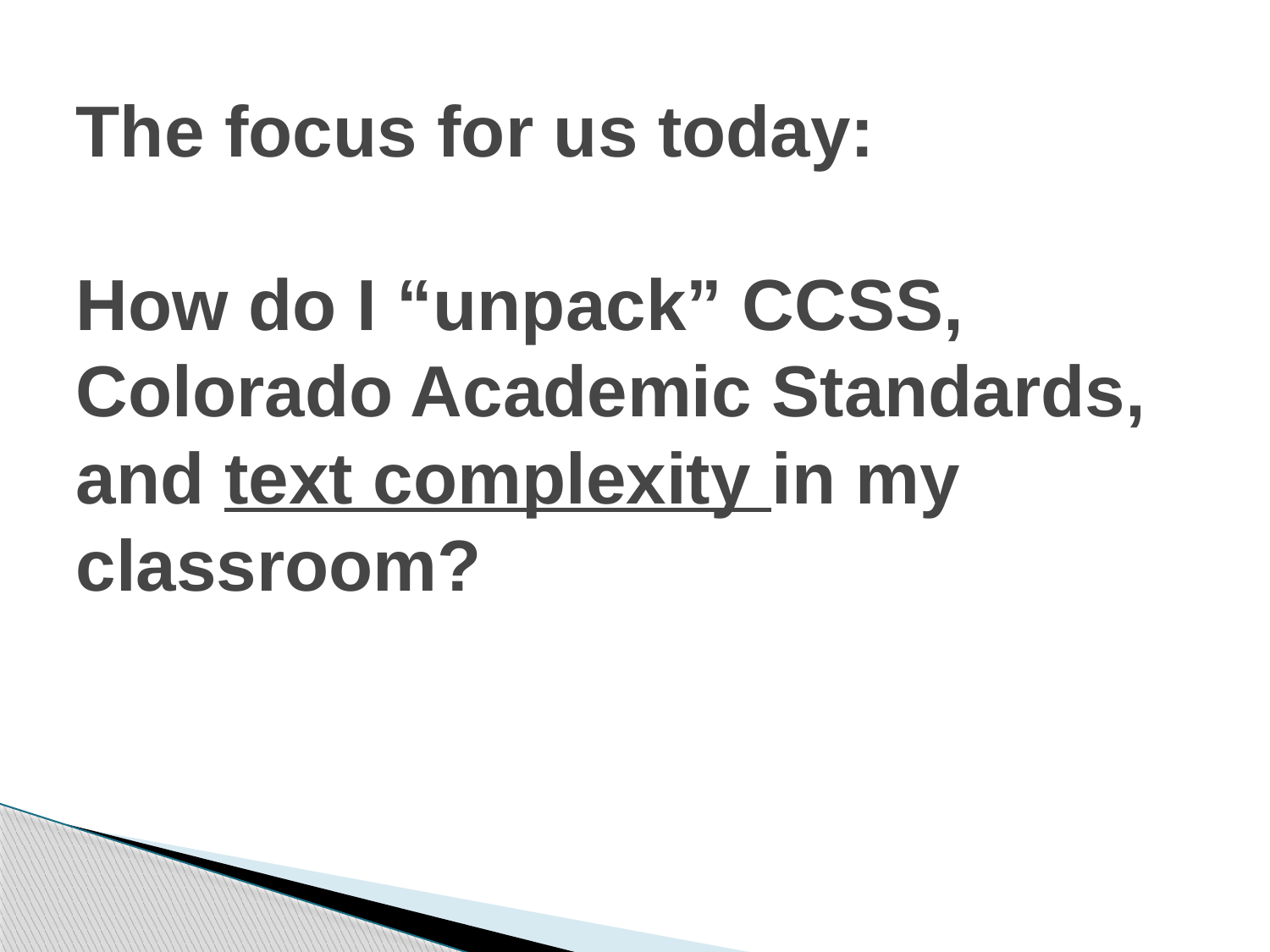

# The focus for us today: How do I “unpack” CCSS, Colorado Academic Standards, and text complexity in my classroom?